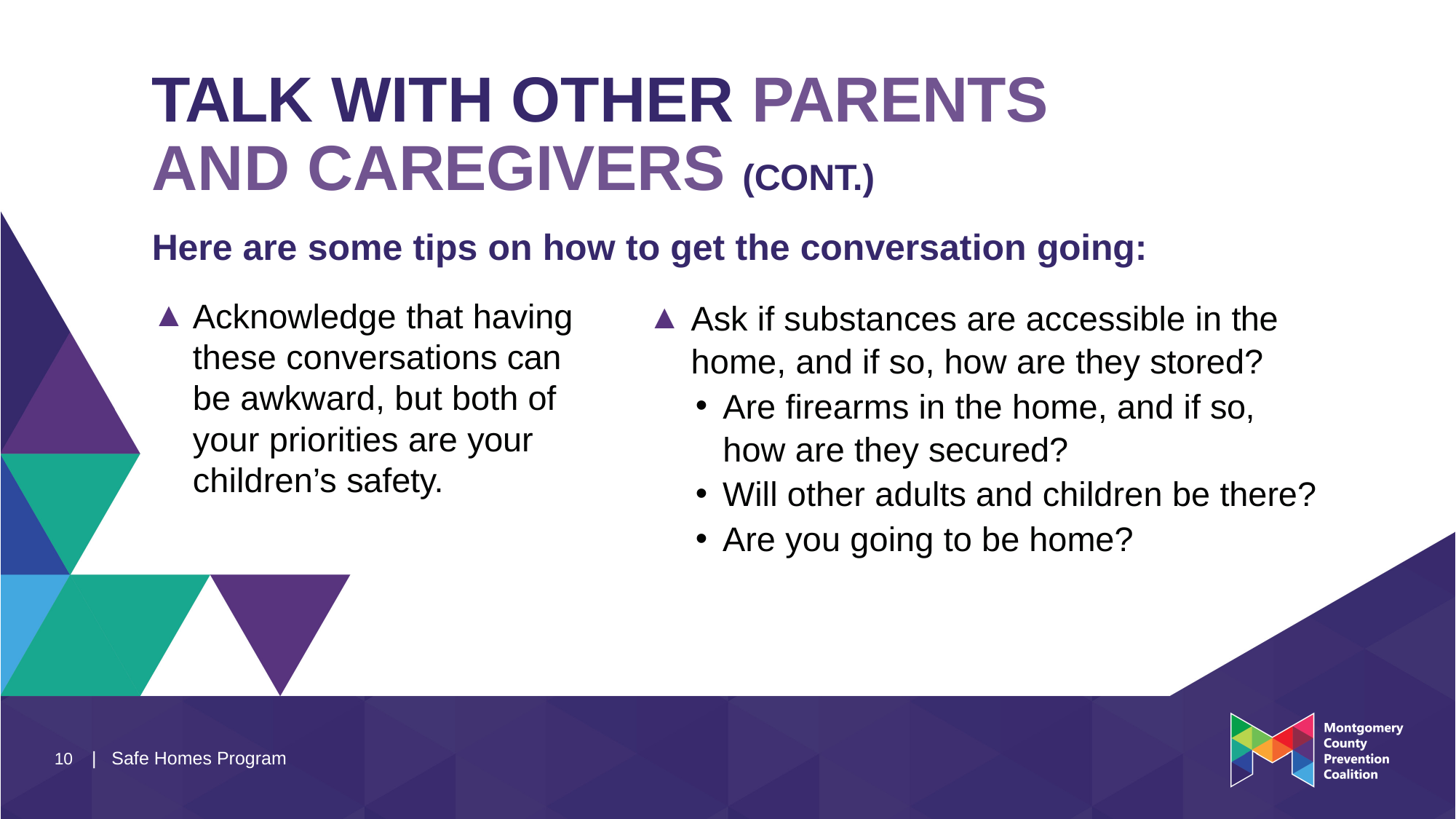

# TALK WITH OTHER PARENTS AND CAREGIVERS (CONT.)
Here are some tips on how to get the conversation going:
Ask if substances are accessible in the home, and if so, how are they stored?
Are firearms in the home, and if so,
how are they secured?
Will other adults and children be there?
Are you going to be home?
Acknowledge that having these conversations can be awkward, but both of your priorities are your children’s safety.